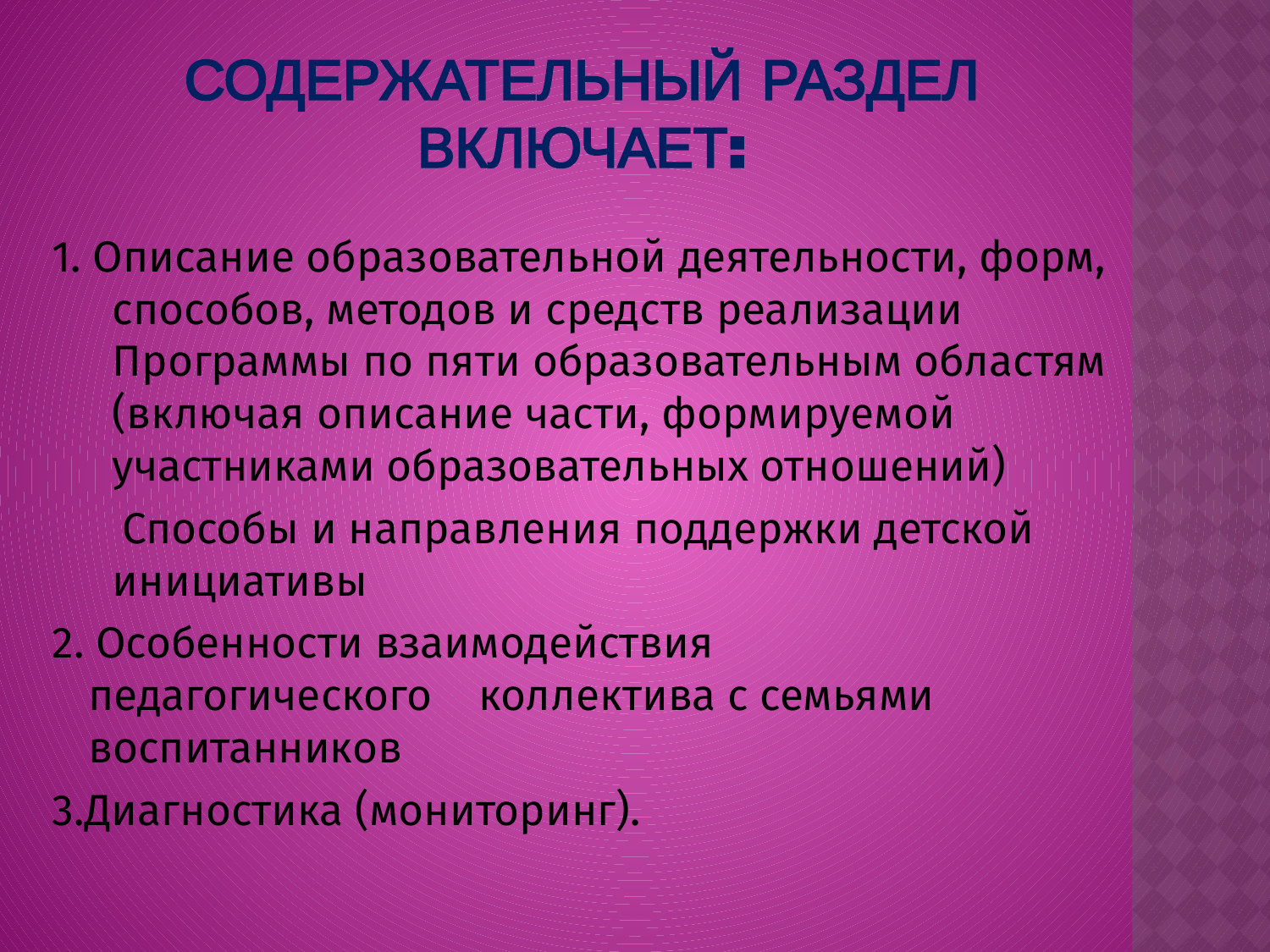

# Содержательный раздел включает:
1. Описание образовательной деятельности, форм, способов, методов и средств реализации Программы по пяти образовательным областям (включая описание части, формируемой участниками образовательных отношений)
      Способы и направления поддержки детской инициативы
2. Особенности взаимодействия        педагогического    коллектива с семьями  воспитанников
3.Диагностика (мониторинг).